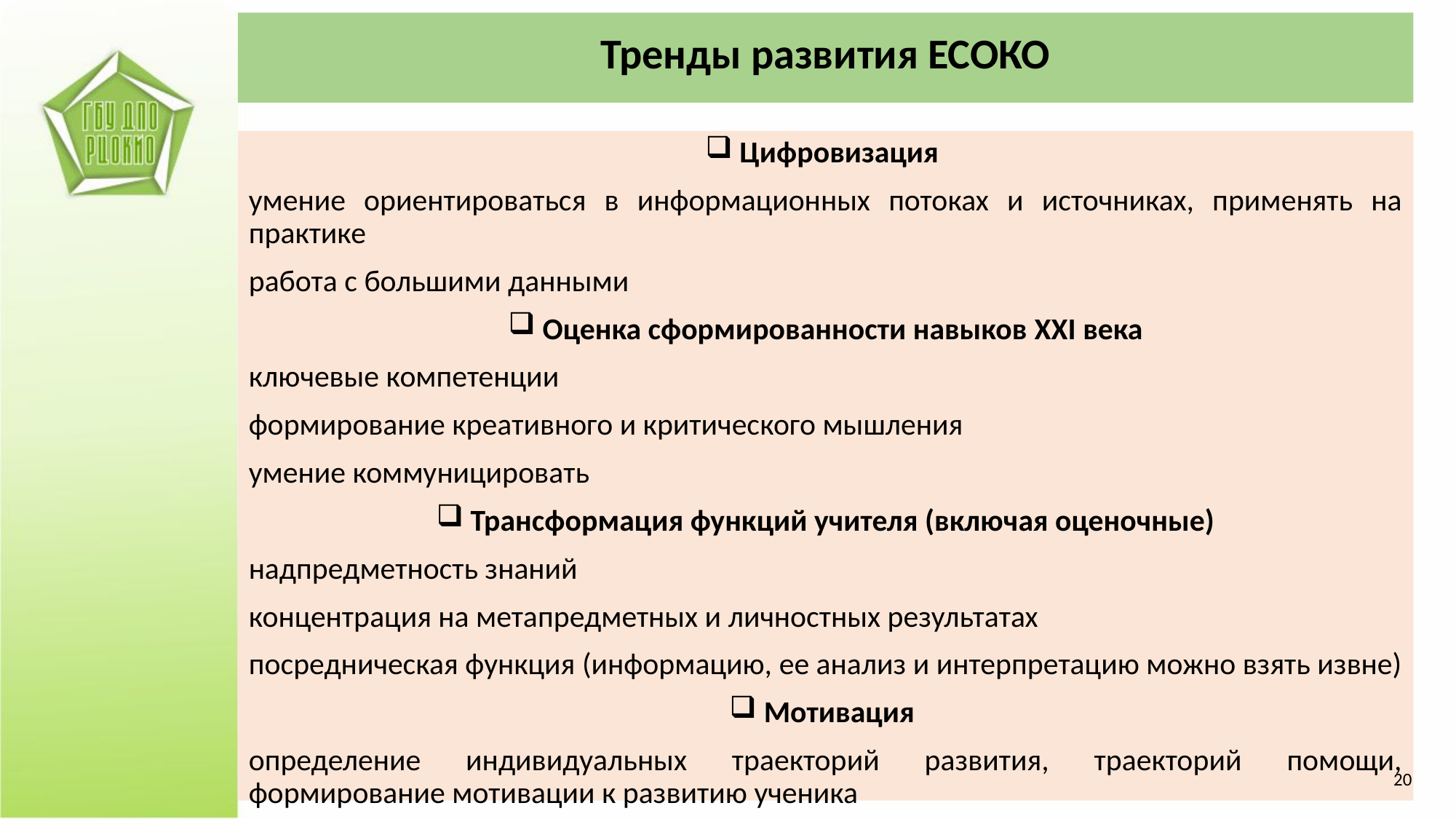

# Тренды развития ЕСОКО
 Цифровизация
умение ориентироваться в информационных потоках и источниках, применять на практике
работа с большими данными
 Оценка сформированности навыков XXI века
ключевые компетенции
формирование креативного и критического мышления
умение коммуницировать
 Трансформация функций учителя (включая оценочные)
надпредметность знаний
концентрация на метапредметных и личностных результатах
посредническая функция (информацию, ее анализ и интерпретацию можно взять извне)
 Мотивация
определение индивидуальных траекторий развития, траекторий помощи, формирование мотивации к развитию ученика

20